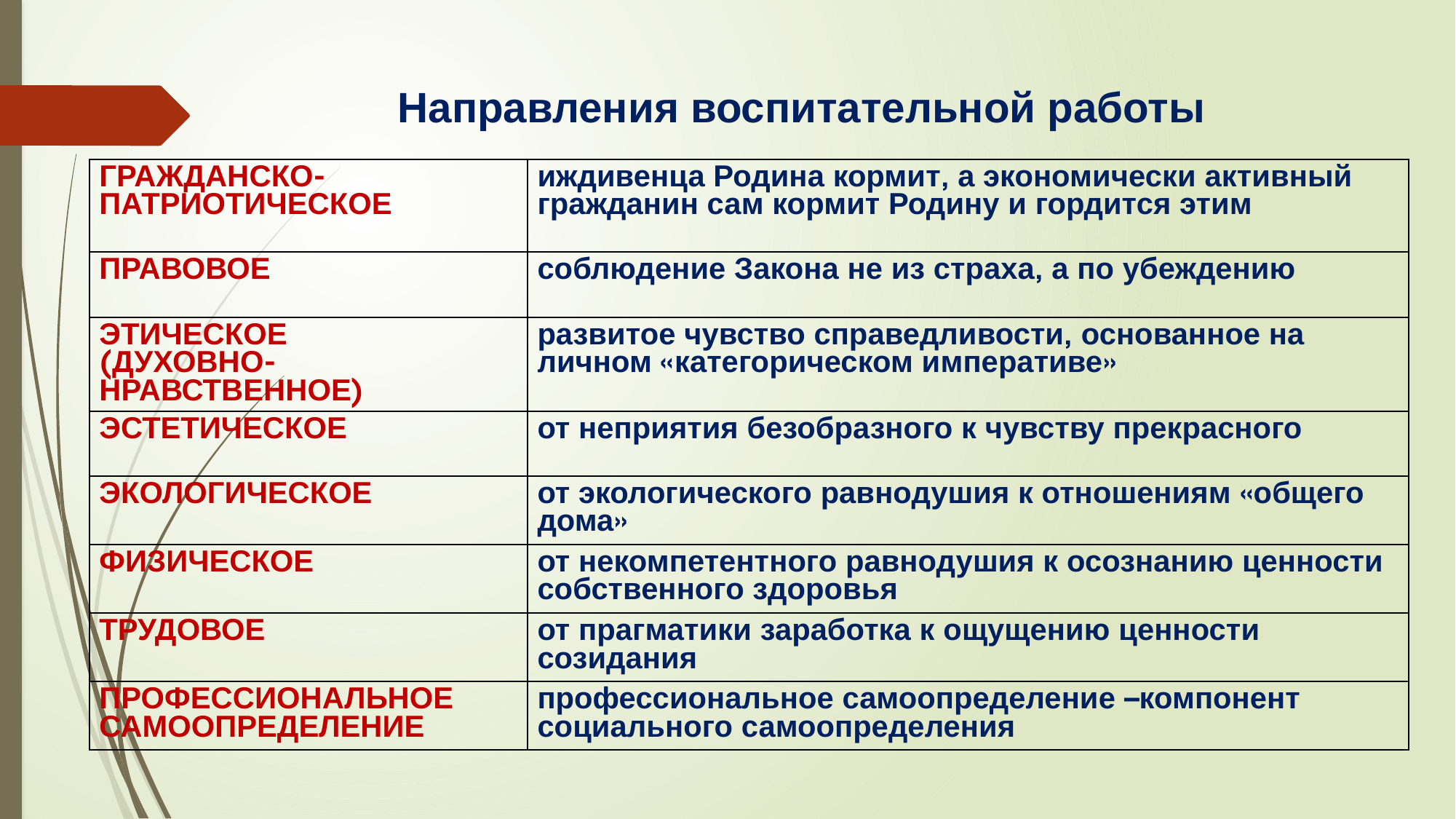

# Направления воспитательной работы
| ГРАЖДАНСКО-ПАТРИОТИЧЕСКОЕ | иждивенца Родина кормит, а экономически активный гражданин сам кормит Родину и гордится этим |
| --- | --- |
| ПРАВОВОЕ | соблюдение Закона не из страха, а по убеждению |
| ЭТИЧЕСКОЕ (ДУХОВНО-НРАВСТВЕННОЕ) | развитое чувство справедливости, основанное на личном «категорическом императиве» |
| ЭСТЕТИЧЕСКОЕ | от неприятия безобразного к чувству прекрасного |
| ЭКОЛОГИЧЕСКОЕ | от экологического равнодушия к отношениям «общего дома» |
| ФИЗИЧЕСКОЕ | от некомпетентного равнодушия к осознанию ценности собственного здоровья |
| ТРУДОВОЕ | от прагматики заработка к ощущению ценности созидания |
| ПРОФЕССИОНАЛЬНОЕ САМООПРЕДЕЛЕНИЕ | профессиональное самоопределение –компонент социального самоопределения |